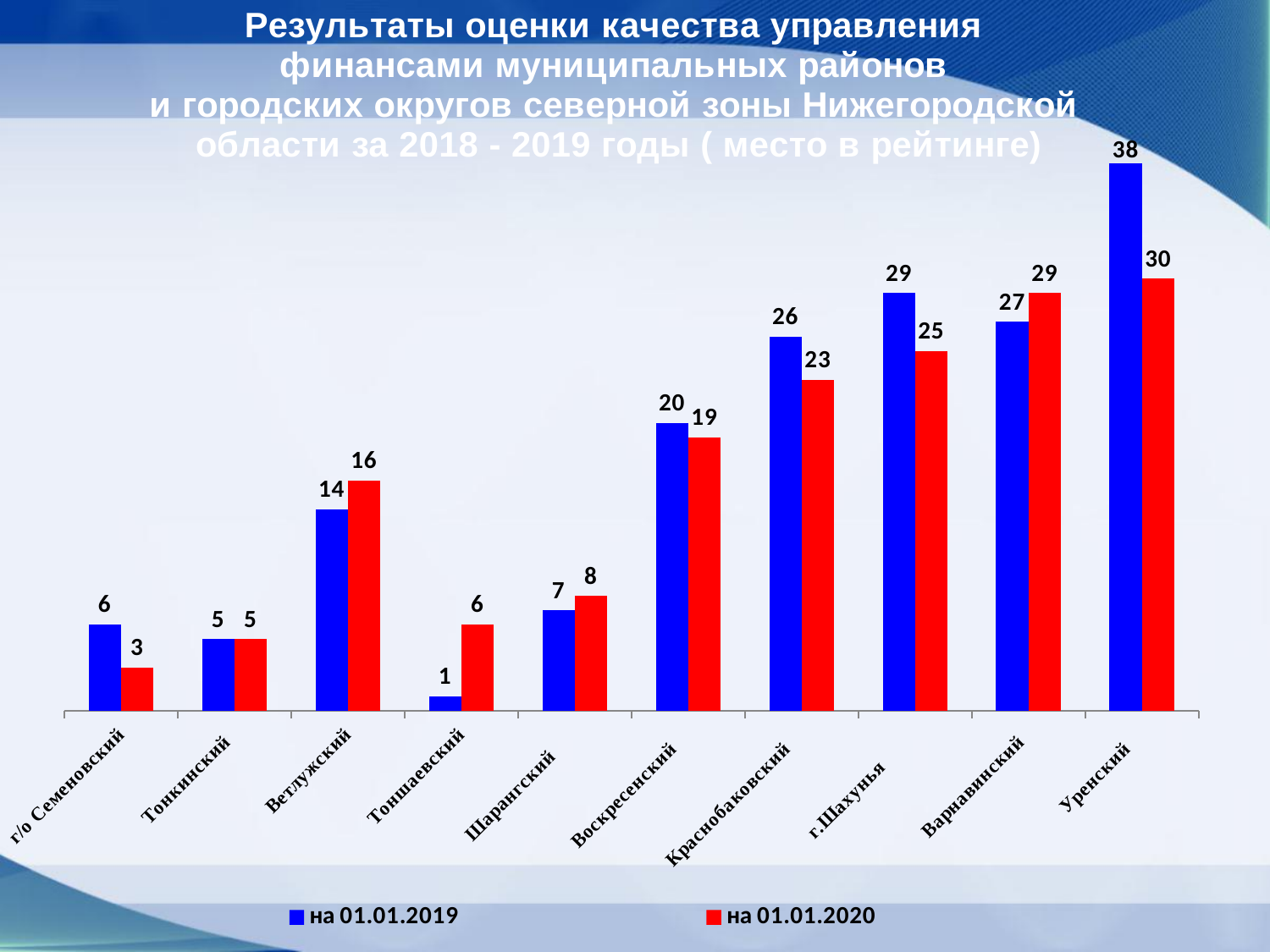

### Chart

| Category | на 01.01.2019 | на 01.01.2020 |
|---|---|---|
| г/о Семеновский | 6.0 | 3.0 |
| Тонкинский   | 5.0 | 5.0 |
| Ветлужский | 14.0 | 16.0 |
| Тоншаевский | 1.0 | 6.0 |
| Шарангский       | 7.0 | 8.0 |
| Воскресенский     | 20.0 | 19.0 |
| Краснобаковский     | 26.0 | 23.0 |
| г.Шахунья          | 29.0 | 25.0 |
| Варнавинский   | 27.0 | 29.0 |
| Уренский     | 38.0 | 30.0 |